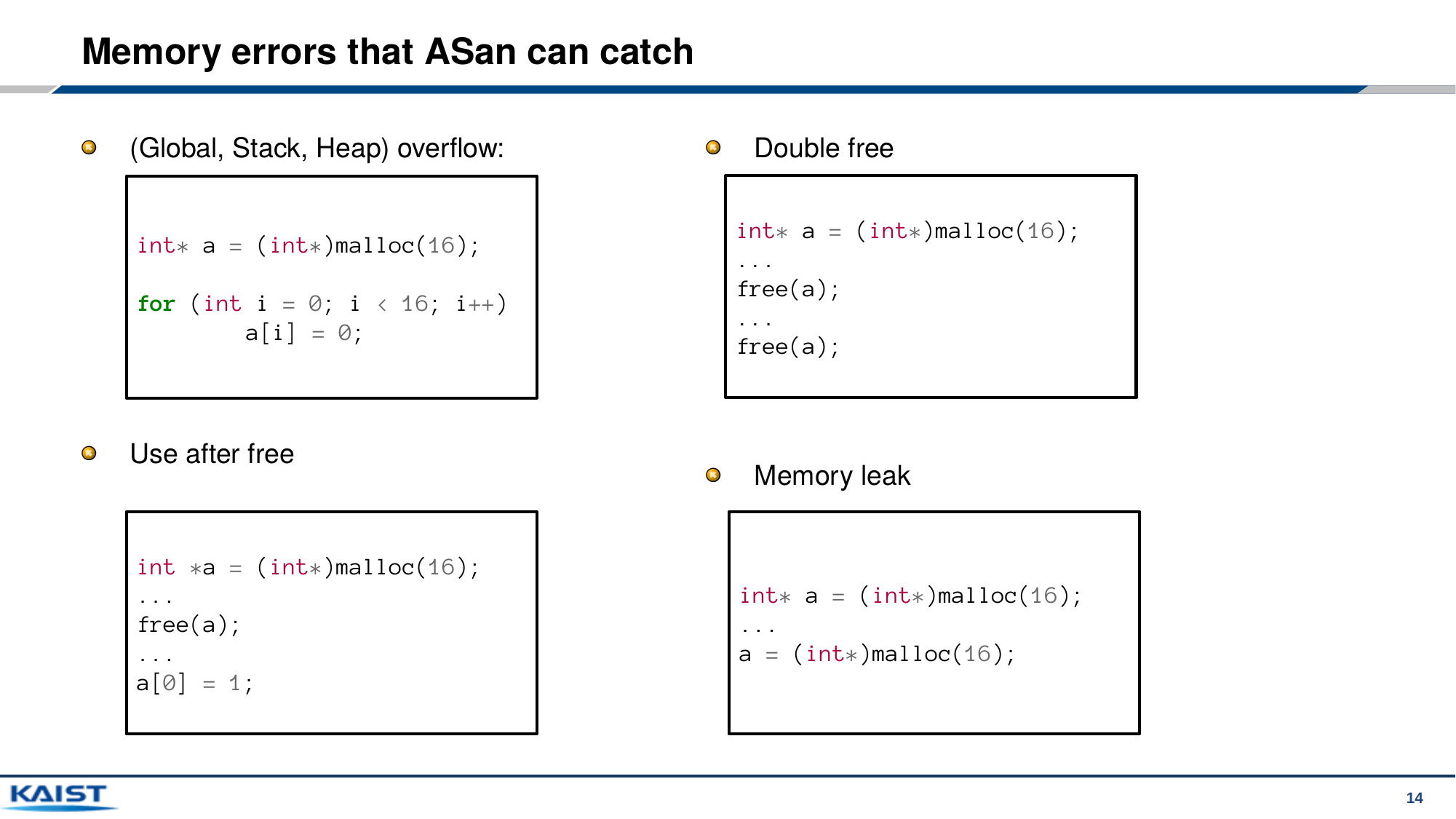

# Memory errors that ASan can catch
Double free

Memory leak

(Global, Stack, Heap) overflow:

Use after free

int* a = (int*)malloc(16);
...
free(a);
...
free(a);
int* a = (int*)malloc(16);

for (int i = 0; i < 16; i++)
	a[i] = 0;
int *a = (int*)malloc(16);
...
free(a);
...
a[0] = 1;
int* a = (int*)malloc(16);
...
a = (int*)malloc(16);